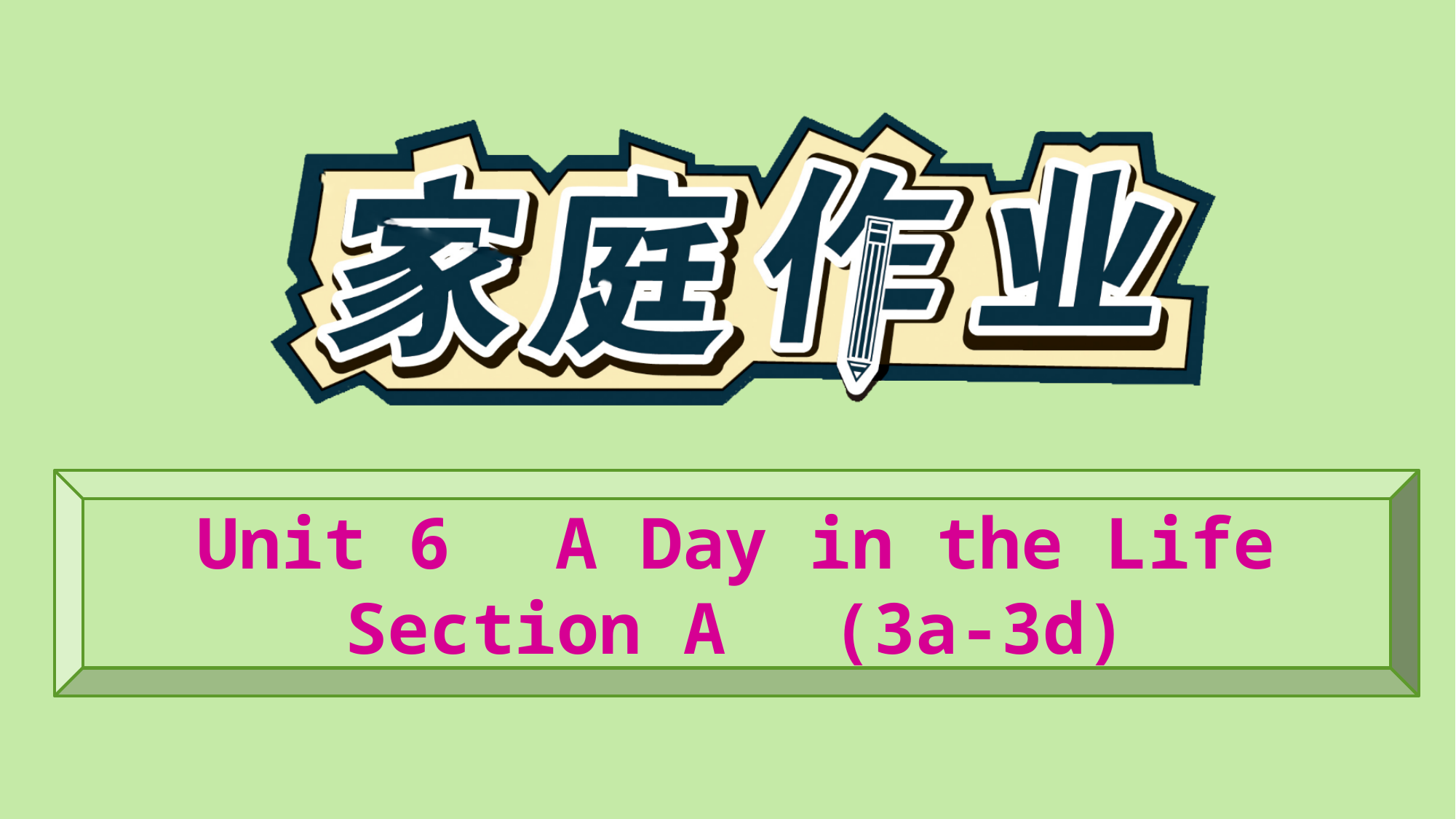

Unit 6　A Day in the Life
Section A　(3a-3d)